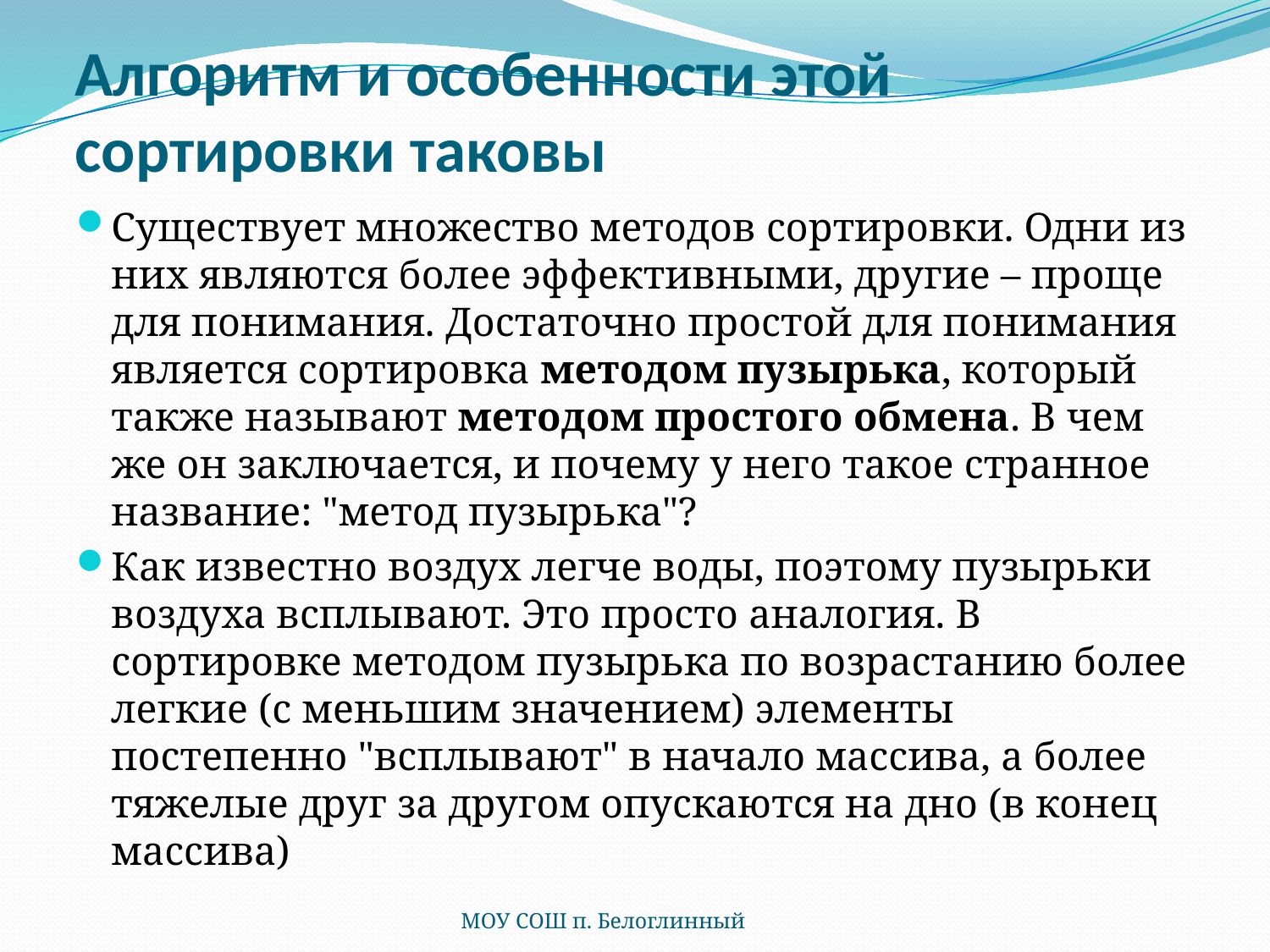

# Алгоритм и особенности этой сортировки таковы
Существует множество методов сортировки. Одни из них являются более эффективными, другие – проще для понимания. Достаточно простой для понимания является сортировка методом пузырька, который также называют методом простого обмена. В чем же он заключается, и почему у него такое странное название: "метод пузырька"?
Как известно воздух легче воды, поэтому пузырьки воздуха всплывают. Это просто аналогия. В сортировке методом пузырька по возрастанию более легкие (с меньшим значением) элементы постепенно "всплывают" в начало массива, а более тяжелые друг за другом опускаются на дно (в конец массива)
МОУ СОШ п. Белоглинный